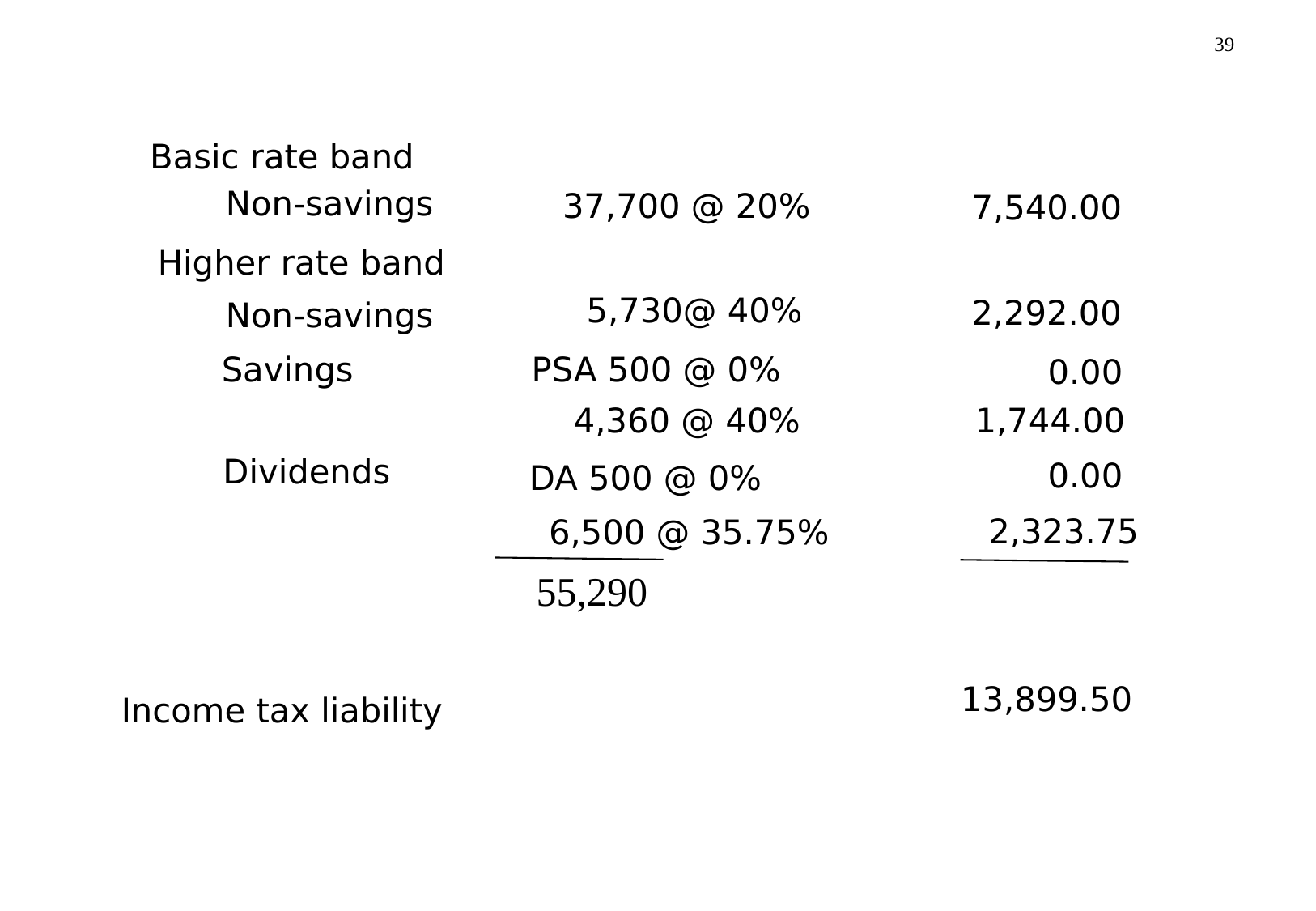

Basic rate band
Non-savings
37,700 @ 20%
7,540.00
Higher rate band
5,730@ 40%
2,292.00
Non-savings
Savings
PSA 500 @ 0%
0.00
4,360 @ 40%
1,744.00
Dividends
0.00
DA 500 @ 0%
2,323.75
6,500 @ 35.75%
55,290

13,899.50
Income tax liability